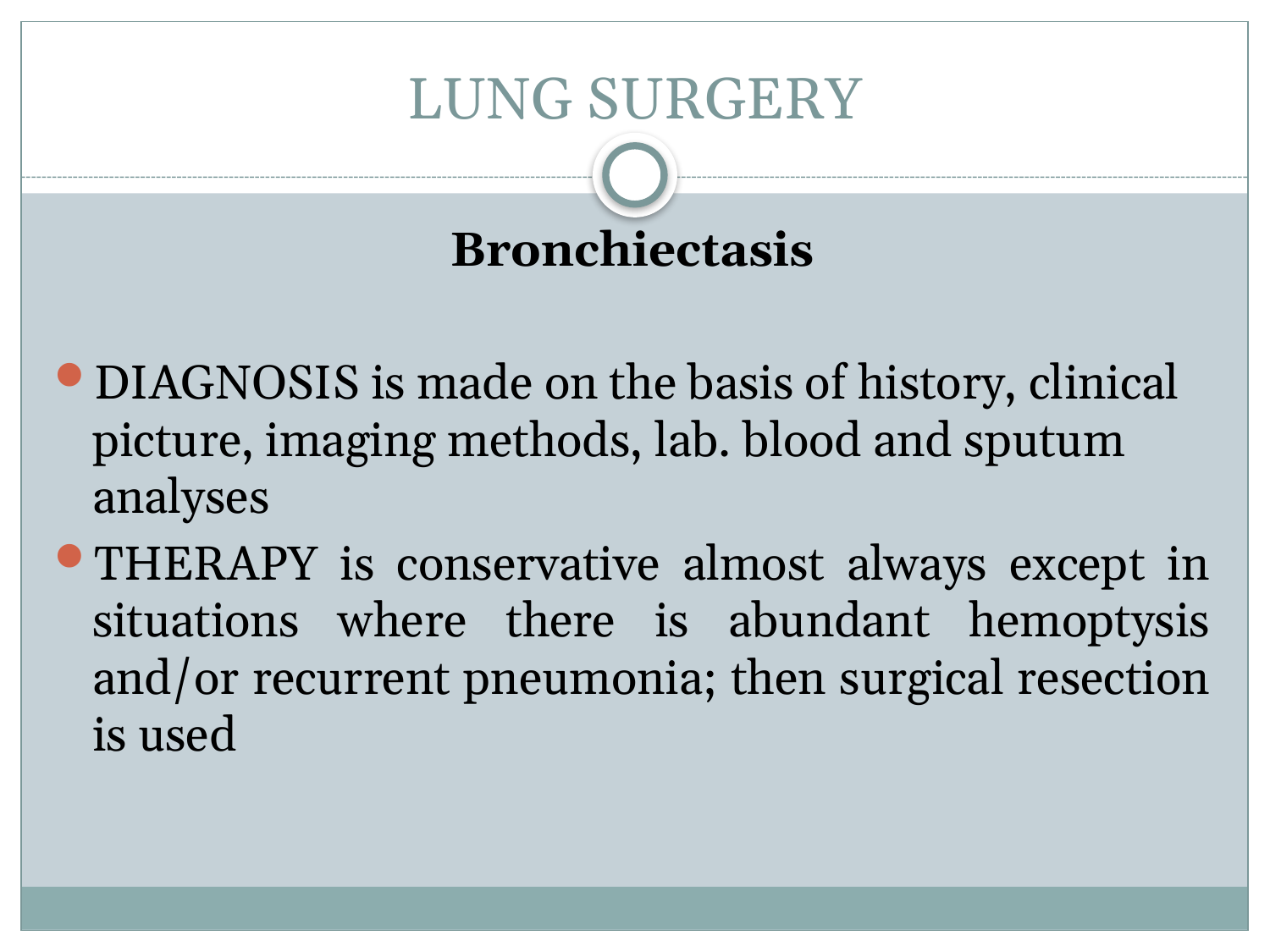

# LUNG SURGERY
Bronchiectasis

DIAGNOSIS is made on the basis of history, clinical picture, imaging methods, lab. blood and sputum analyses
THERAPY is conservative almost always except in situations where there is abundant hemoptysis and/or recurrent pneumonia; then surgical resection is used